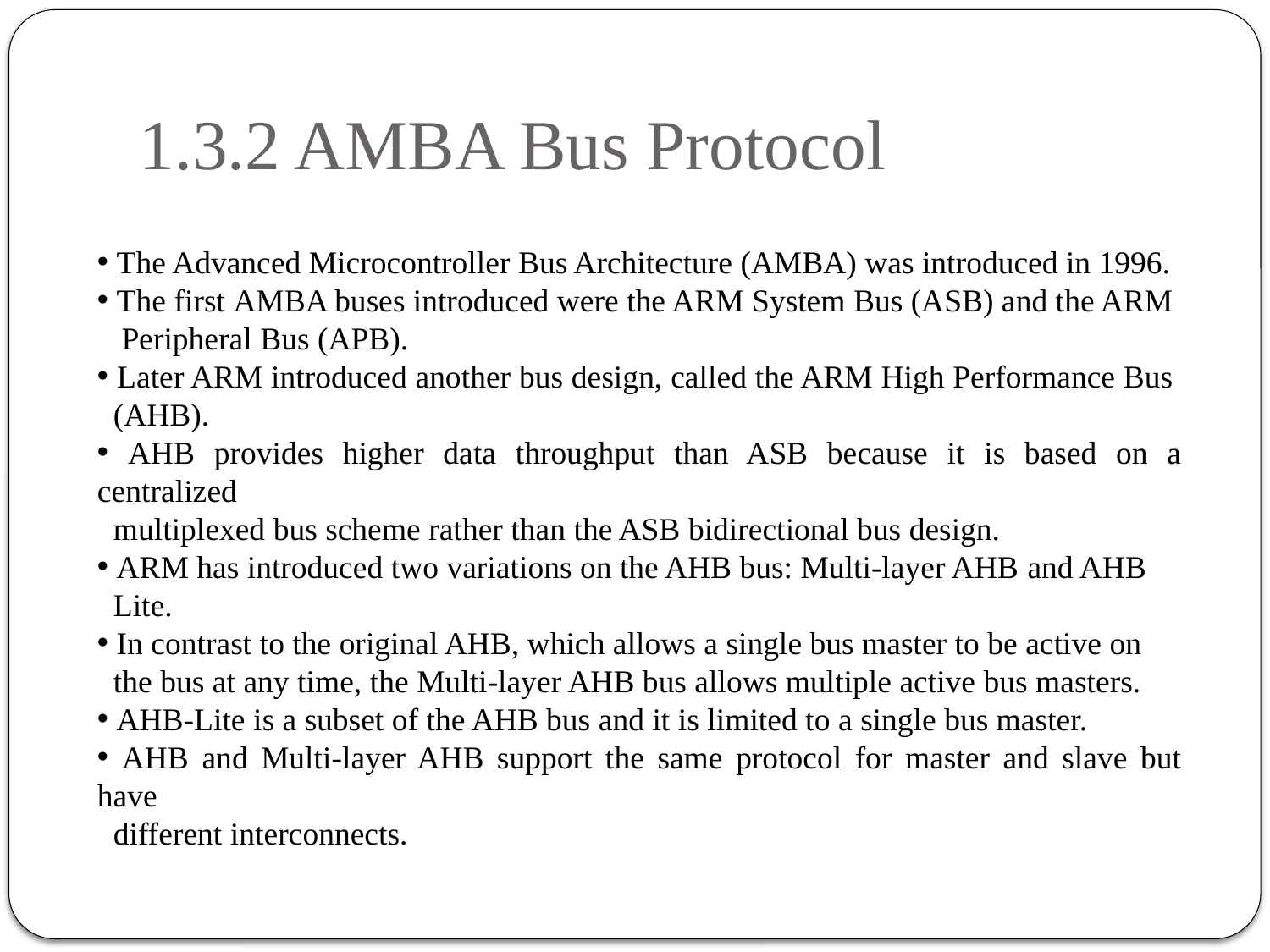

# 1.3.2 AMBA Bus Protocol
 The Advanced Microcontroller Bus Architecture (AMBA) was introduced in 1996.
 The first AMBA buses introduced were the ARM System Bus (ASB) and the ARM
   Peripheral Bus (APB).
 Later ARM introduced another bus design, called the ARM High Performance Bus
  (AHB).
 AHB provides higher data throughput than ASB because it is based on a centralized
  multiplexed bus scheme rather than the ASB bidirectional bus design.
 ARM has introduced two variations on the AHB bus: Multi-layer AHB and AHB
  Lite.
 In contrast to the original AHB, which allows a single bus master to be active on
  the bus at any time, the Multi-layer AHB bus allows multiple active bus masters.
 AHB-Lite is a subset of the AHB bus and it is limited to a single bus master.
 AHB and Multi-layer AHB support the same protocol for master and slave but have
  different interconnects.